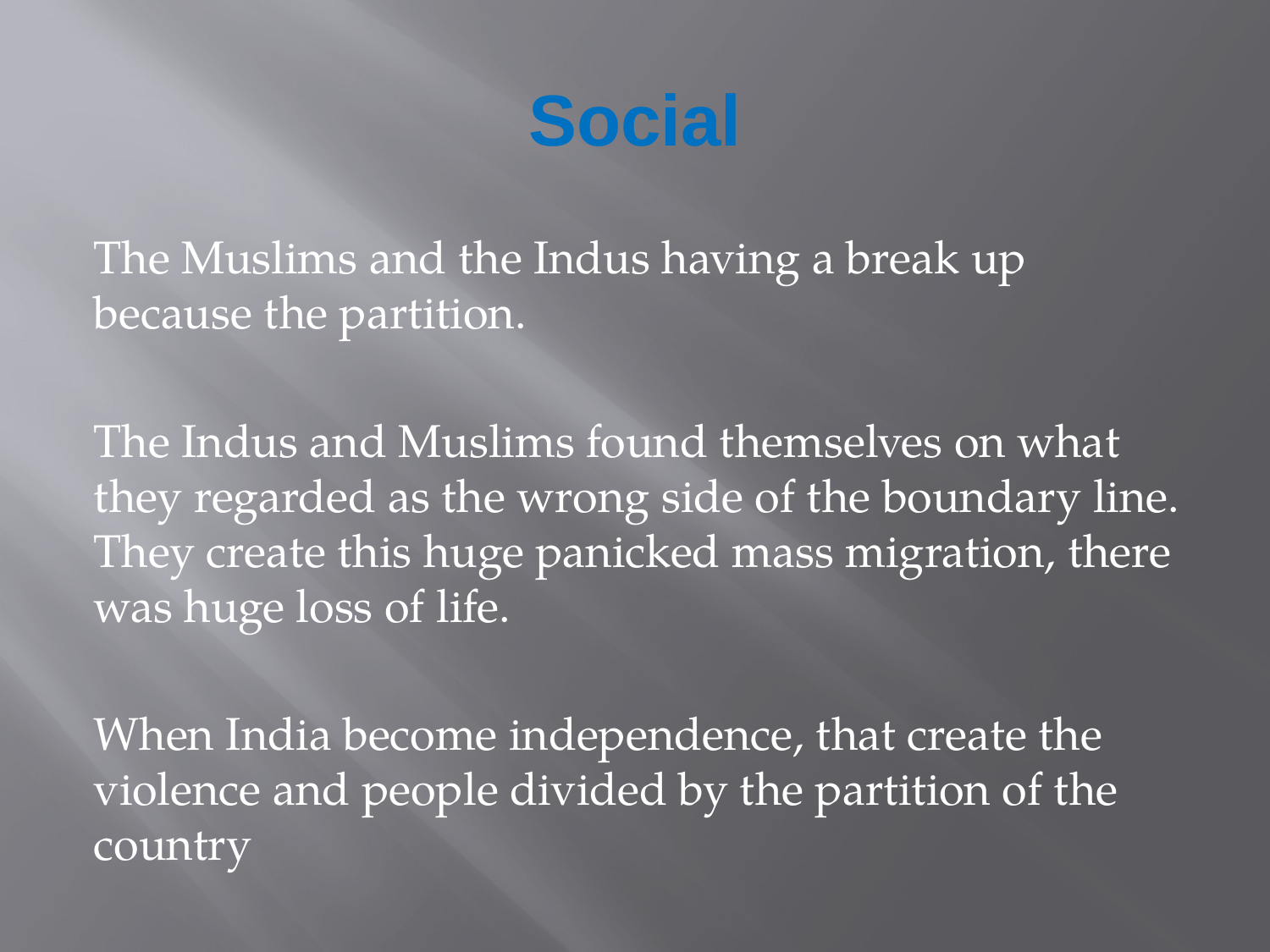

# Social
The Muslims and the Indus having a break up because the partition.

The Indus and Muslims found themselves on what they regarded as the wrong side of the boundary line. They create this huge panicked mass migration, there was huge loss of life.

When India become independence, that create the violence and people divided by the partition of the country